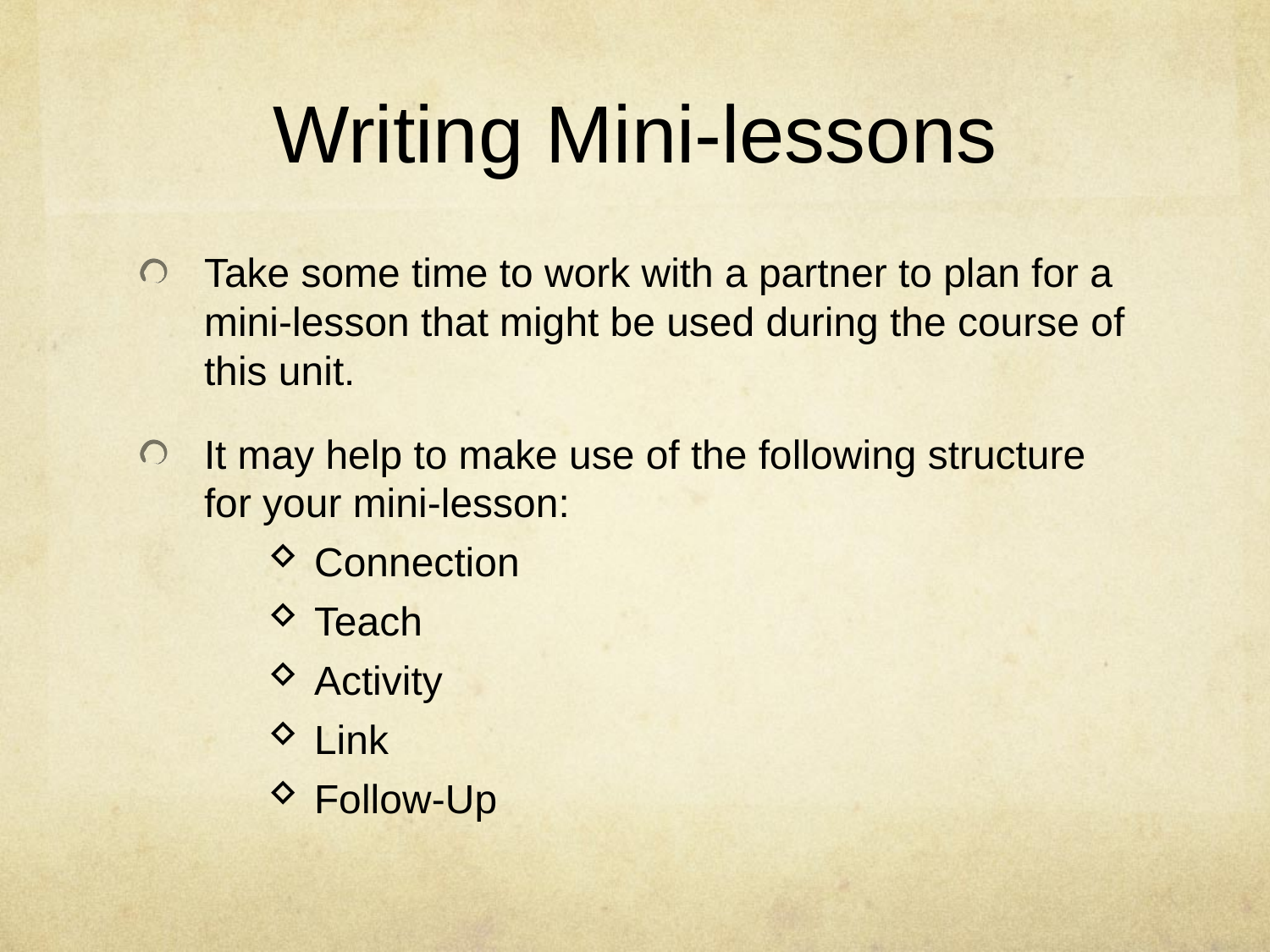

# Writing Mini-lessons
Take some time to work with a partner to plan for a mini-lesson that might be used during the course of this unit.
It may help to make use of the following structure for your mini-lesson:
Connection
Teach
Activity
Link
Follow-Up